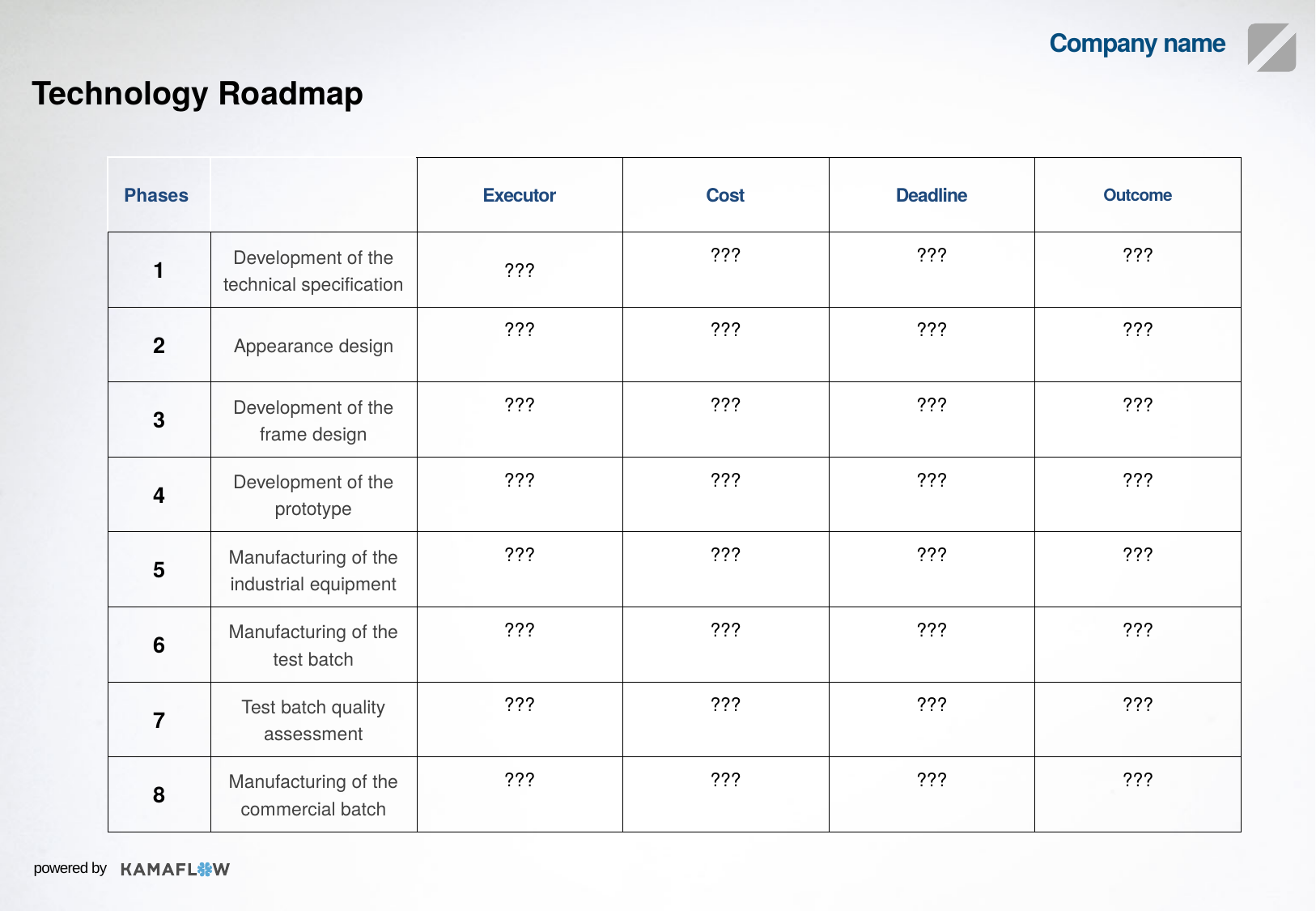

Technology Roadmap
| Phases |  | Executor | Cost | Deadline | Outcome |
| --- | --- | --- | --- | --- | --- |
| 1 | Development of the technical specification | ??? | ??? | ??? | ??? |
| 2 | Appearance design | ??? | ??? | ??? | ??? |
| 3 | Development of the frame design | ??? | ??? | ??? | ??? |
| 4 | Development of the prototype | ??? | ??? | ??? | ??? |
| 5 | Manufacturing of the industrial equipment | ??? | ??? | ??? | ??? |
| 6 | Manufacturing of the test batch | ??? | ??? | ??? | ??? |
| 7 | Test batch quality assessment | ??? | ??? | ??? | ??? |
| 8 | Manufacturing of the commercial batch | ??? | ??? | ??? | ??? |
1